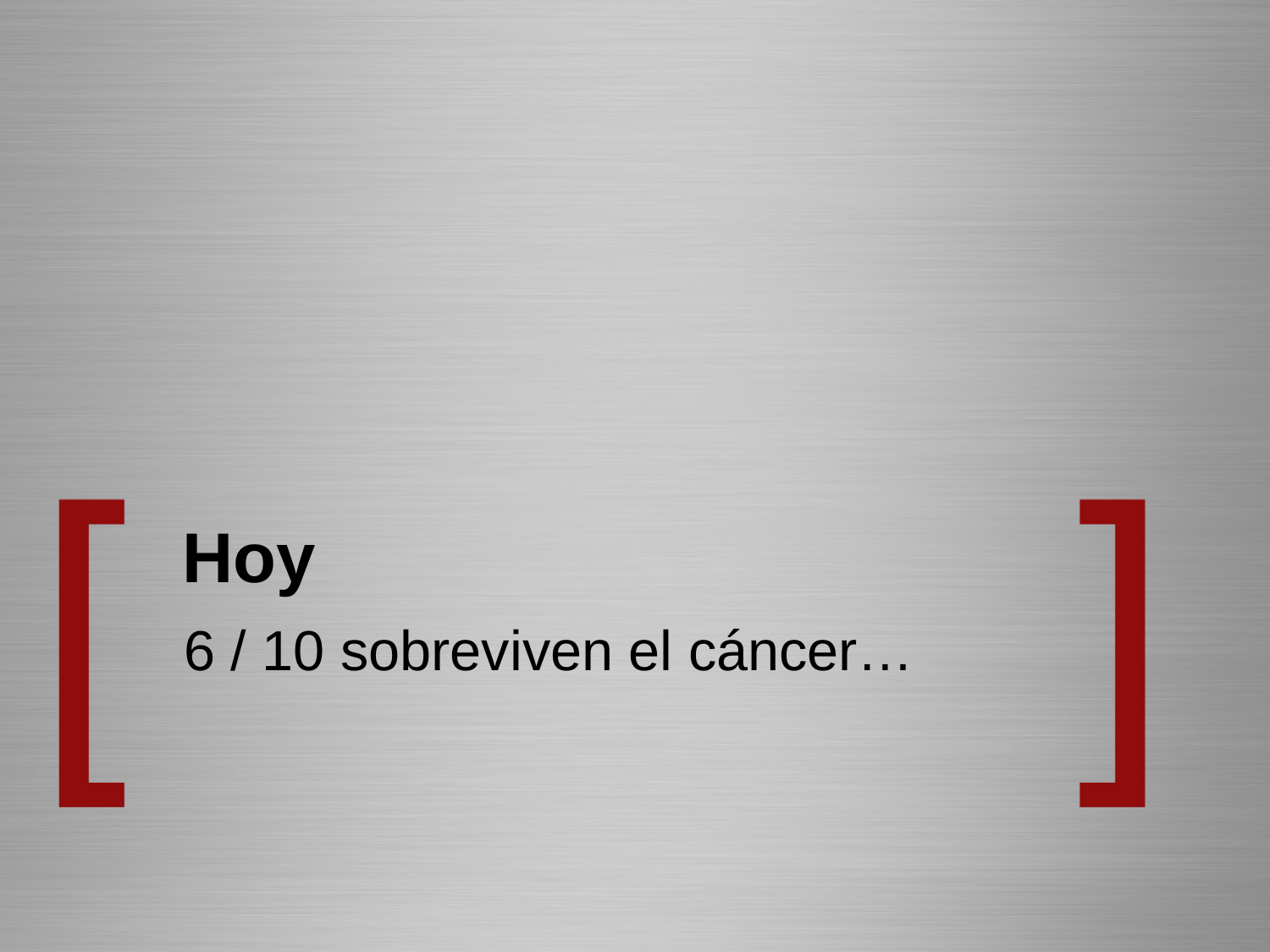

# Hoy
6 / 10 sobreviven el cáncer…